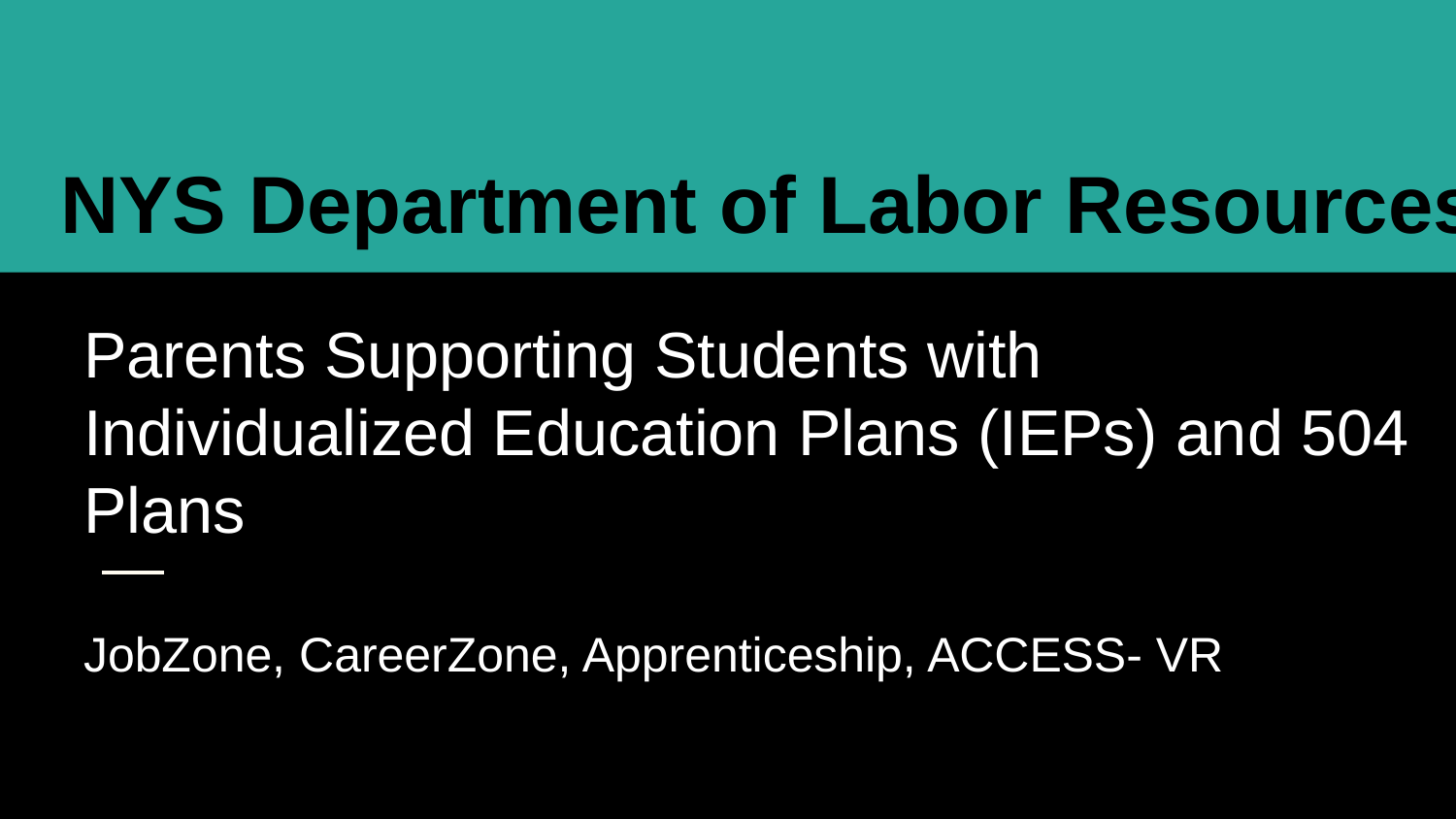

# NYS Department of Labor Resources
Parents Supporting Students with Individualized Education Plans (IEPs) and 504 Plans

JobZone, CareerZone, Apprenticeship, ACCESS- VR